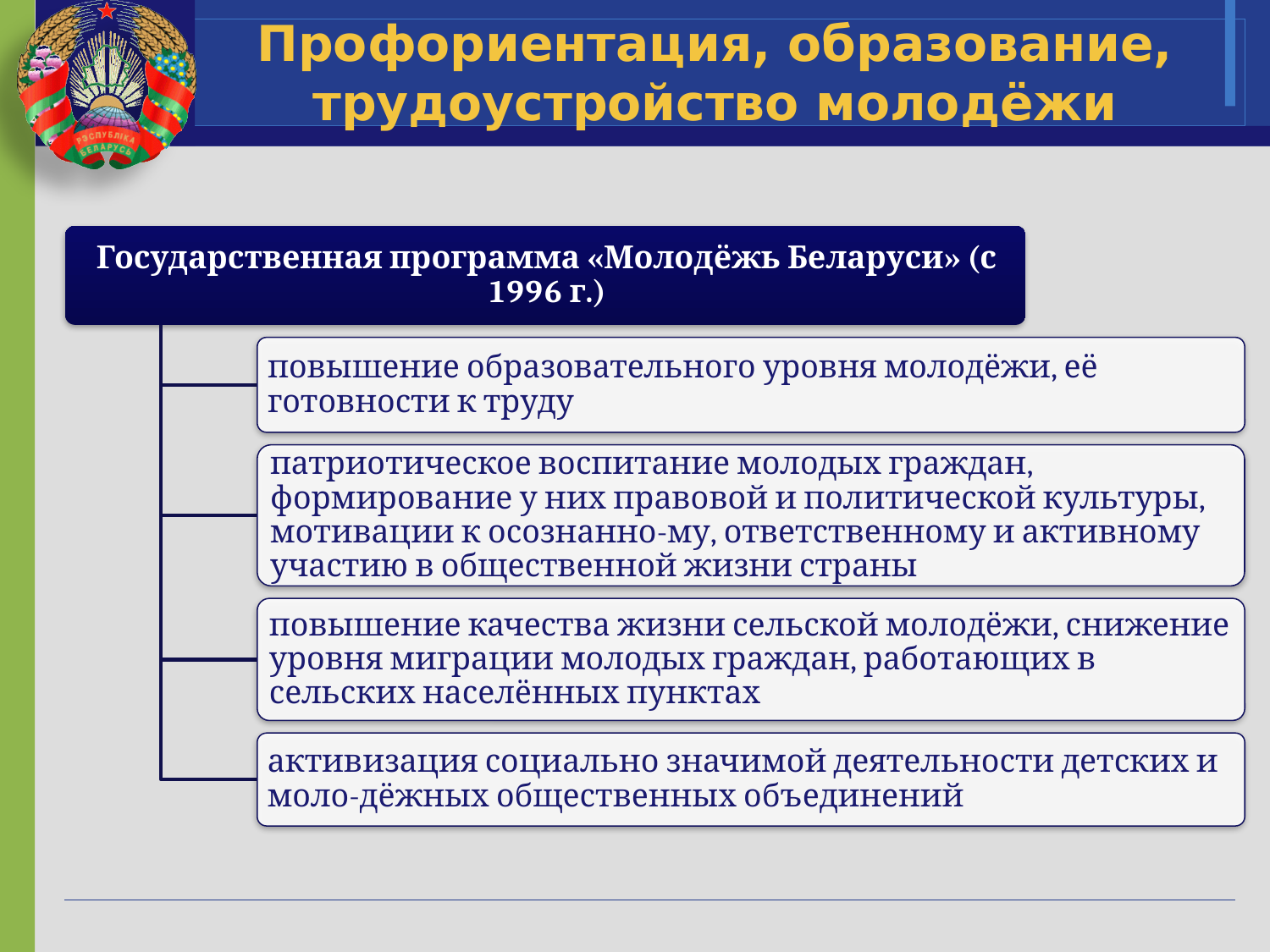

# Профориентация, образование, трудоустройство молодёжи
Государственная программа «Молодёжь Беларуси» (с 1996 г.)
повышение образовательного уровня молодёжи, её готовности к труду
патриотическое воспитание молодых граждан, формирование у них правовой и политической культуры, мотивации к осознанно-му, ответственному и активному участию в общественной жизни страны
повышение качества жизни сельской молодёжи, снижение уровня миграции молодых граждан, работающих в сельских населённых пунктах
активизация социально значимой деятельности детских и моло-дёжных общественных объединений